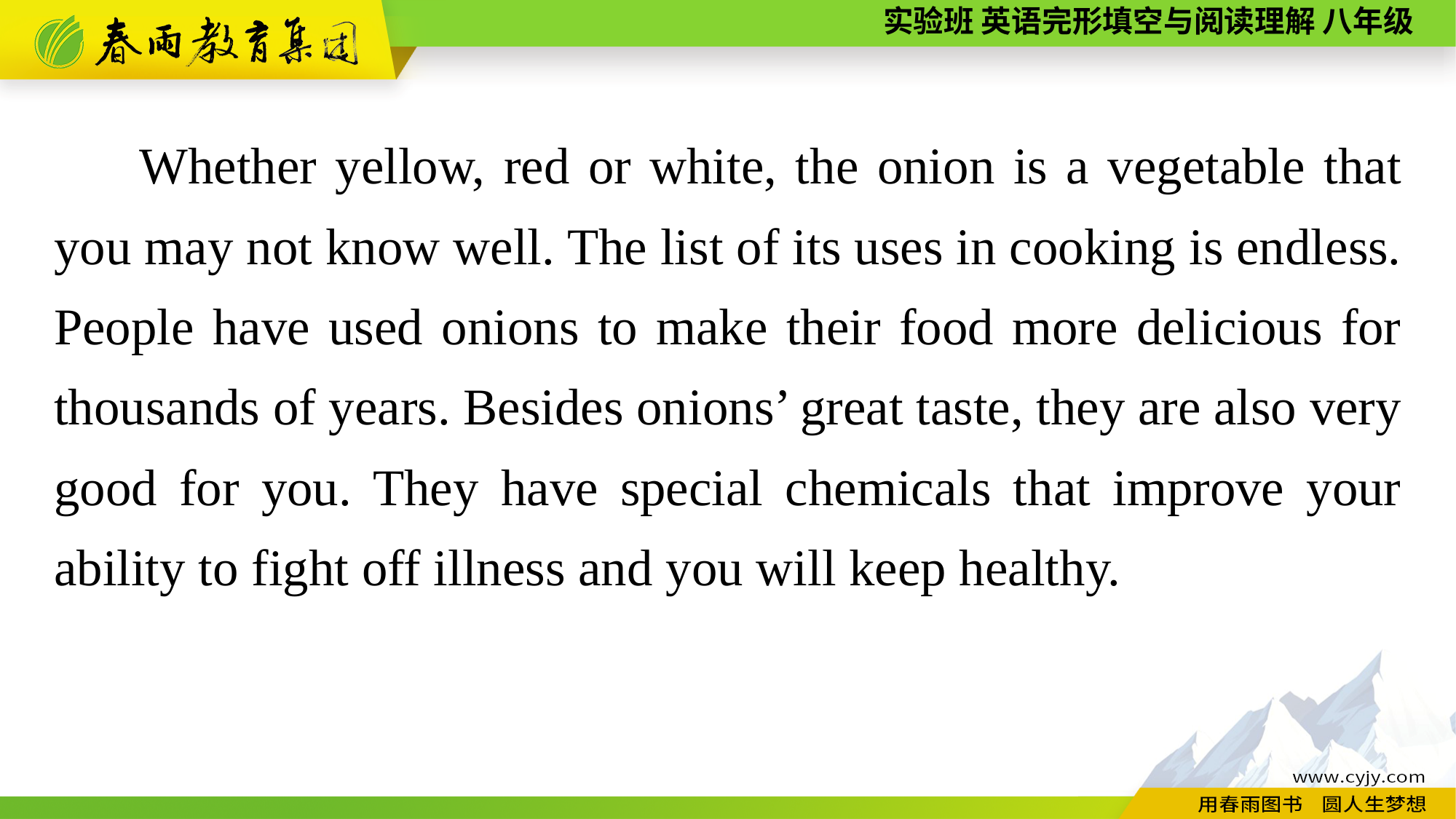

Whether yellow, red or white, the onion is a vegetable that you may not know well. The list of its uses in cooking is endless. People have used onions to make their food more delicious for thousands of years. Besides onions’ great taste, they are also very good for you. They have special chemicals that improve your ability to fight off illness and you will keep healthy.